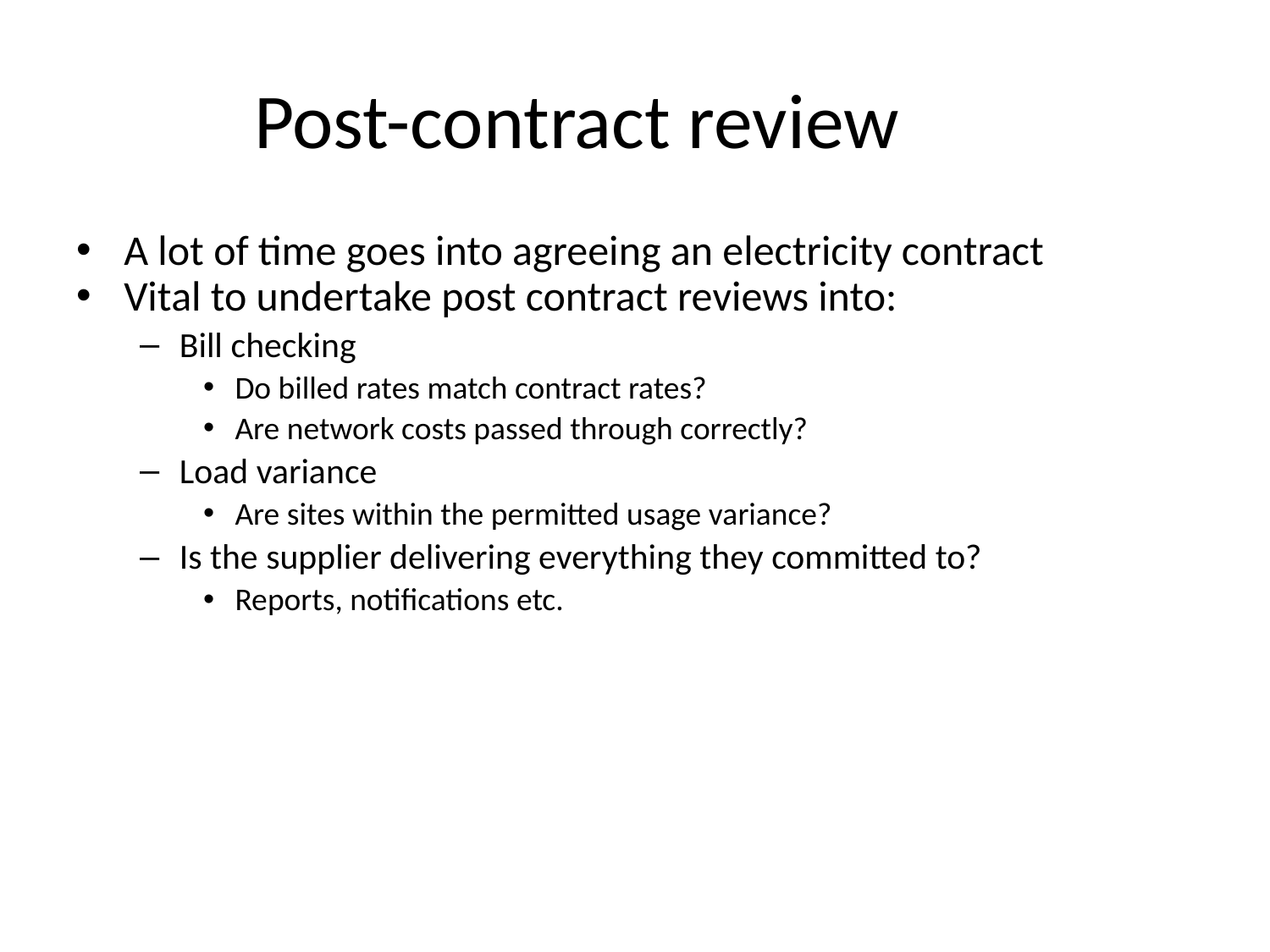

# Post-contract review
A lot of time goes into agreeing an electricity contract
Vital to undertake post contract reviews into:
Bill checking
Do billed rates match contract rates?
Are network costs passed through correctly?
Load variance
Are sites within the permitted usage variance?
Is the supplier delivering everything they committed to?
Reports, notifications etc.